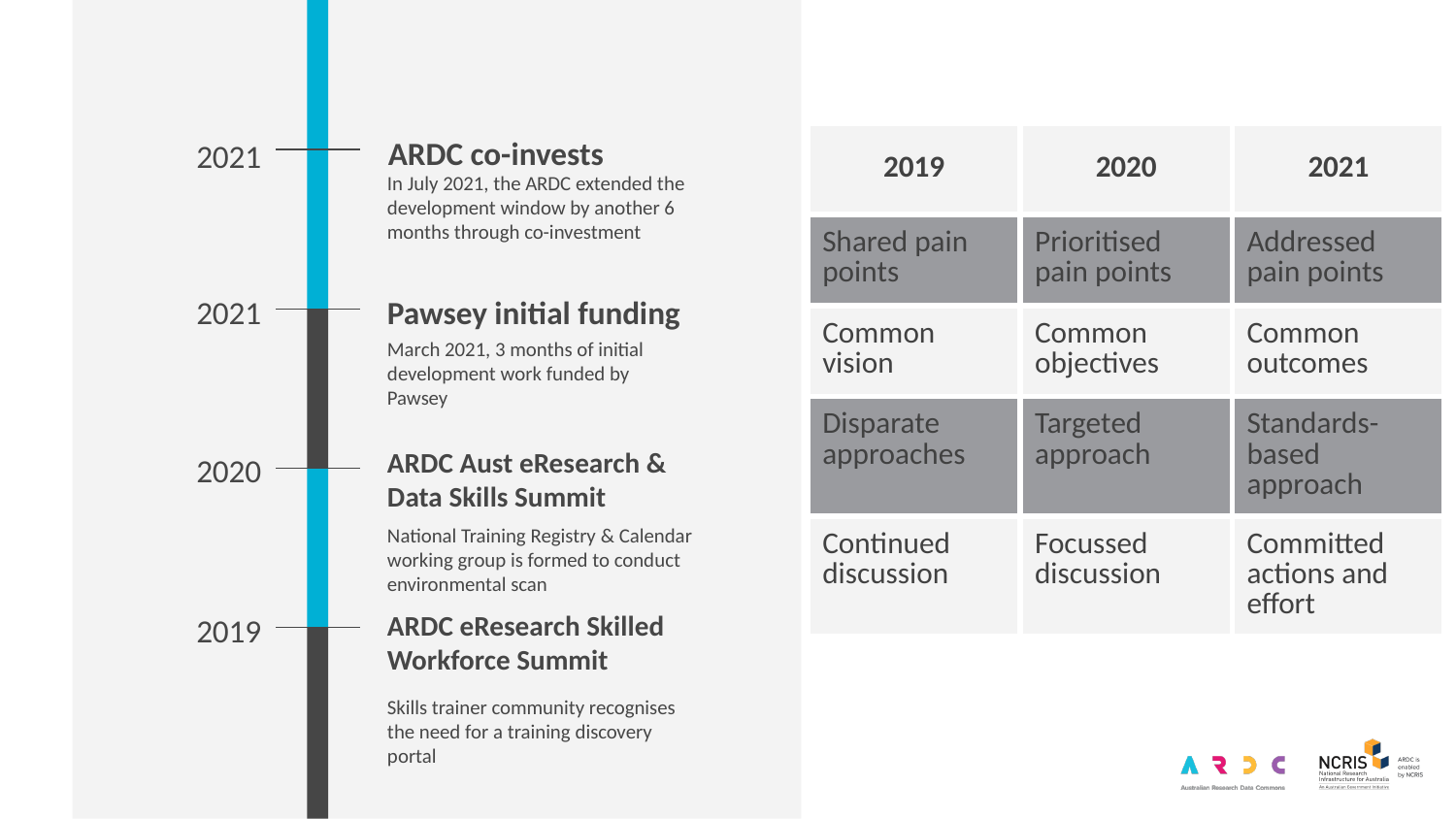

ARDC co-invests
2021
In July 2021, the ARDC extended the development window by another 6 months through co-investment
| 2019 | 2020 | 2021 |
| --- | --- | --- |
| Shared pain points | Prioritised pain points | Addressed pain points |
| Common vision | Common objectives | Common outcomes |
| Disparate approaches | Targeted approach | Standards- based approach |
| Continued discussion | Focussed discussion | Committed actions and effort |
2021

Pawsey initial funding

March 2021, 3 months of initial development work funded by Pawsey

2020
ARDC Aust eResearch & Data Skills Summit

National Training Registry & Calendar working group is formed to conduct environmental scan

2019

ARDC eResearch Skilled Workforce Summit

Skills trainer community recognises the need for a training discovery portal